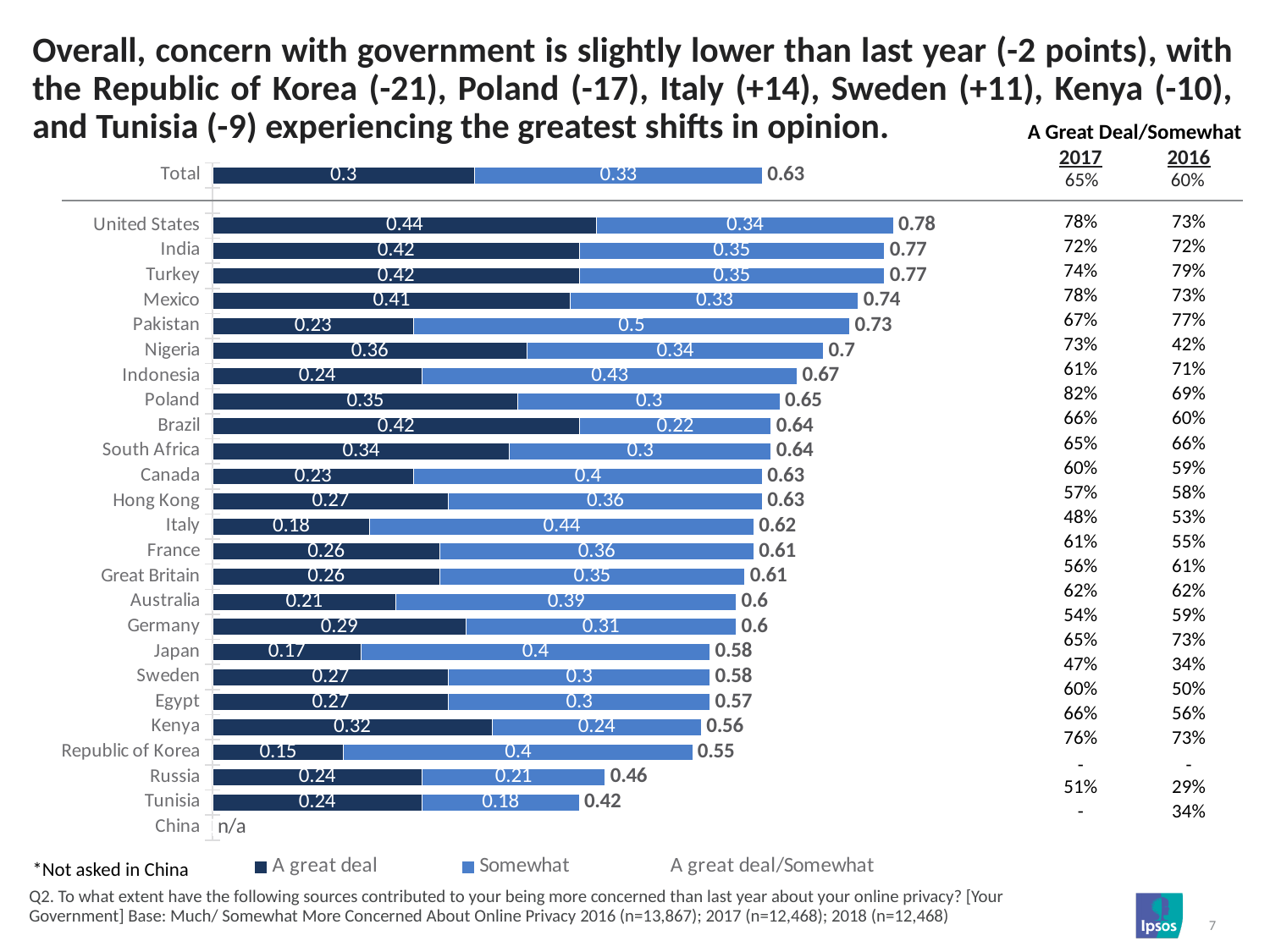

# Overall, concern with government is slightly lower than last year (-2 points), with the Republic of Korea (-21), Poland (-17), Italy (+14), Sweden (+11), Kenya (-10), and Tunisia (-9) experiencing the greatest shifts in opinion.
| A Great Deal/Somewhat |  |
| --- | --- |
| 2017 | 2016 |

### Chart

| Category | A great deal | Somewhat | A great deal/Somewhat |
|---|---|---|---|
| Total | 0.3 | 0.33 | 0.63 |
|  | None | None | None |
| United States | 0.44 | 0.34 | 0.78 |
| India | 0.42 | 0.35 | 0.77 |
| Turkey | 0.42 | 0.35 | 0.77 |
| Mexico | 0.41 | 0.33 | 0.74 |
| Pakistan | 0.23 | 0.5 | 0.73 |
| Nigeria | 0.36 | 0.34 | 0.7 |
| Indonesia | 0.24 | 0.43 | 0.67 |
| Poland | 0.35 | 0.3 | 0.65 |
| Brazil | 0.42 | 0.22 | 0.64 |
| South Africa | 0.34 | 0.3 | 0.64 |
| Canada | 0.23 | 0.4 | 0.63 |
| Hong Kong | 0.27 | 0.36 | 0.63 |
| Italy | 0.18 | 0.44 | 0.62 |
| France | 0.26 | 0.36 | 0.61 |
| Great Britain | 0.26 | 0.35 | 0.61 |
| Australia | 0.21 | 0.39 | 0.6 |
| Germany | 0.29 | 0.31 | 0.6 |
| Japan | 0.17 | 0.4 | 0.58 |
| Sweden | 0.27 | 0.3 | 0.58 |
| Egypt | 0.27 | 0.3 | 0.57 |
| Kenya | 0.32 | 0.24 | 0.56 |
| Republic of Korea | 0.15 | 0.4 | 0.55 |
| Russia | 0.24 | 0.21 | 0.46 |
| Tunisia | 0.24 | 0.18 | 0.42 |
| China | 0.0 | 0.0 | 0.0 |
65%
60%
| 78% | 73% |
| --- | --- |
| 72% | 72% |
| 74% | 79% |
| 78% | 73% |
| 67% | 77% |
| 73% | 42% |
| 61% | 71% |
| 82% | 69% |
| 66% | 60% |
| 65% | 66% |
| 60% | 59% |
| 57% | 58% |
| 48% | 53% |
| 61% | 55% |
| 56% | 61% |
| 62% | 62% |
| 54% | 59% |
| 65% | 73% |
| 47% | 34% |
| 60% | 50% |
| 66% | 56% |
| 76% | 73% |
| - | - |
| 51% | 29% |
| - | 34% |
*Not asked in China
Q2. To what extent have the following sources contributed to your being more concerned than last year about your online privacy? [Your Government] Base: Much/ Somewhat More Concerned About Online Privacy 2016 (n=13,867); 2017 (n=12,468); 2018 (n=12,468)